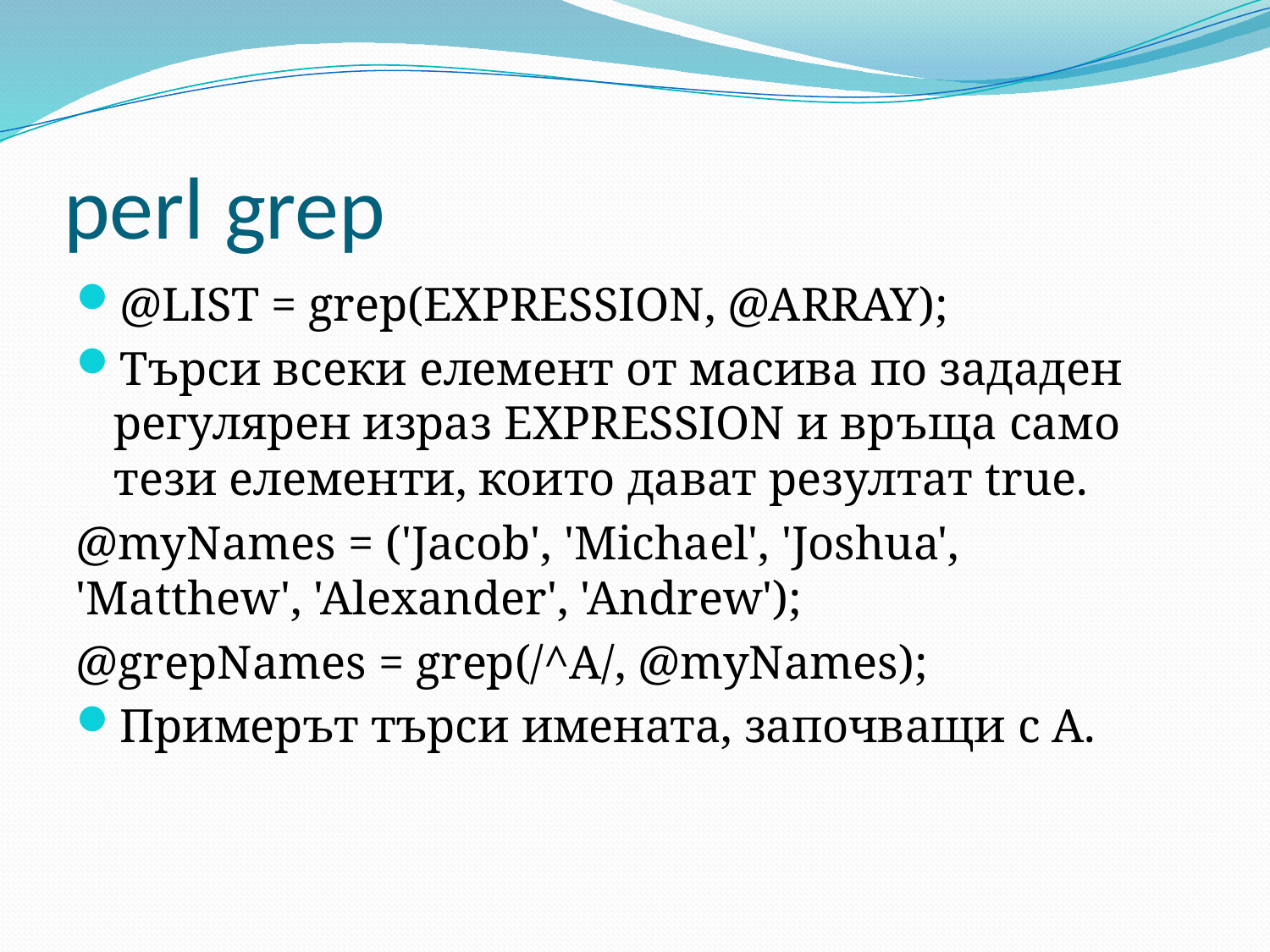

# perl grep
@LIST = grep(EXPRESSION, @ARRAY);
Търси всеки елемент от масива по зададен регулярен израз EXPRESSION и връща само тези елементи, които дават резултат true.
@myNames = ('Jacob', 'Michael', 'Joshua', 'Matthew', 'Alexander', 'Andrew');
@grepNames = grep(/^A/, @myNames);
Примерът търси имената, започващи с А.